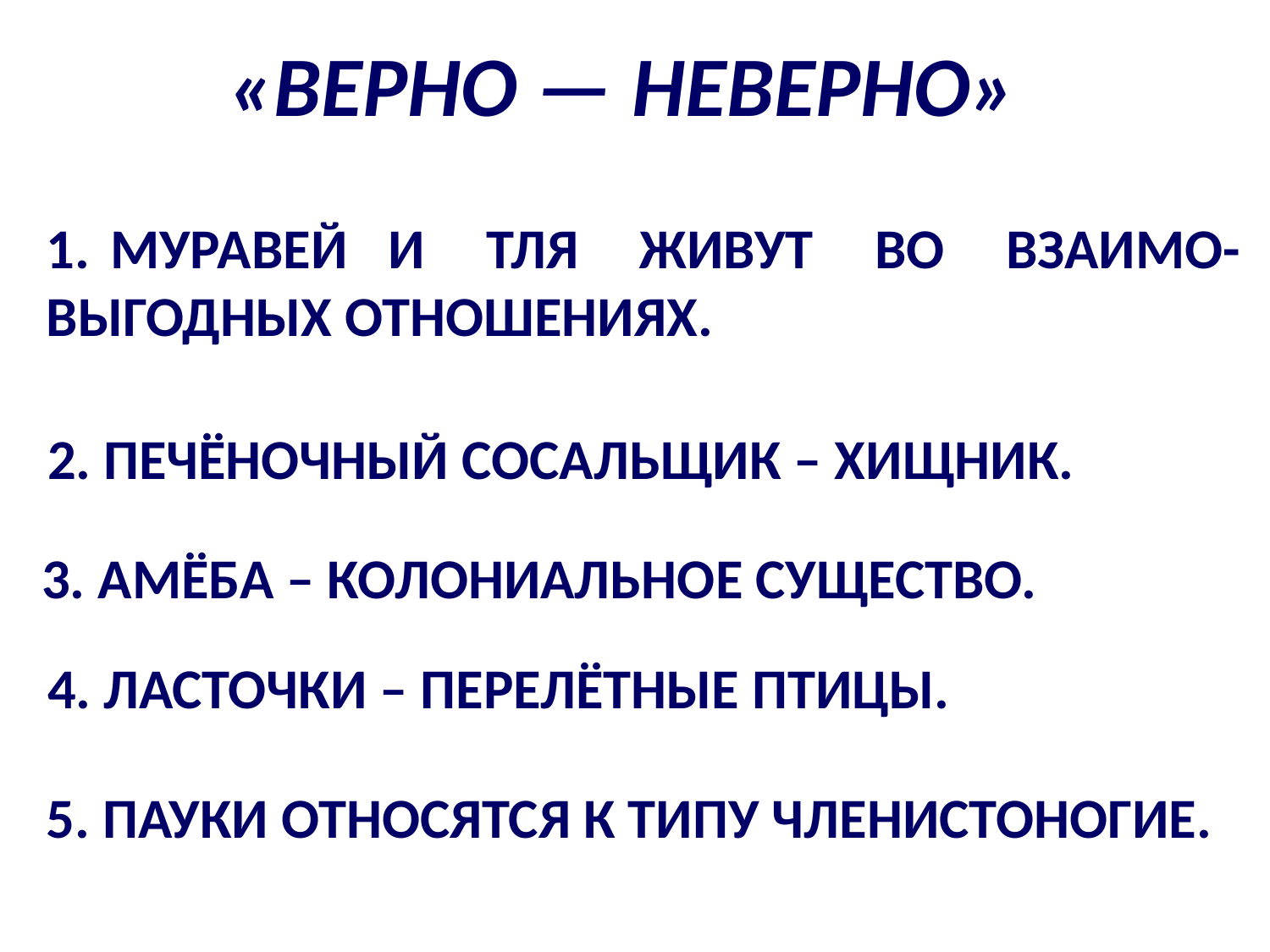

«Верно — Неверно»
1. Муравей  и   тля   живут   во   взаимо-выгодных отношениях.
2. печЁночный сосальщик – хищник.
3. амёба – колониальное существо.
4. ласточки – перелётные птицы.
5. пауки относятся к типу членистоногие.